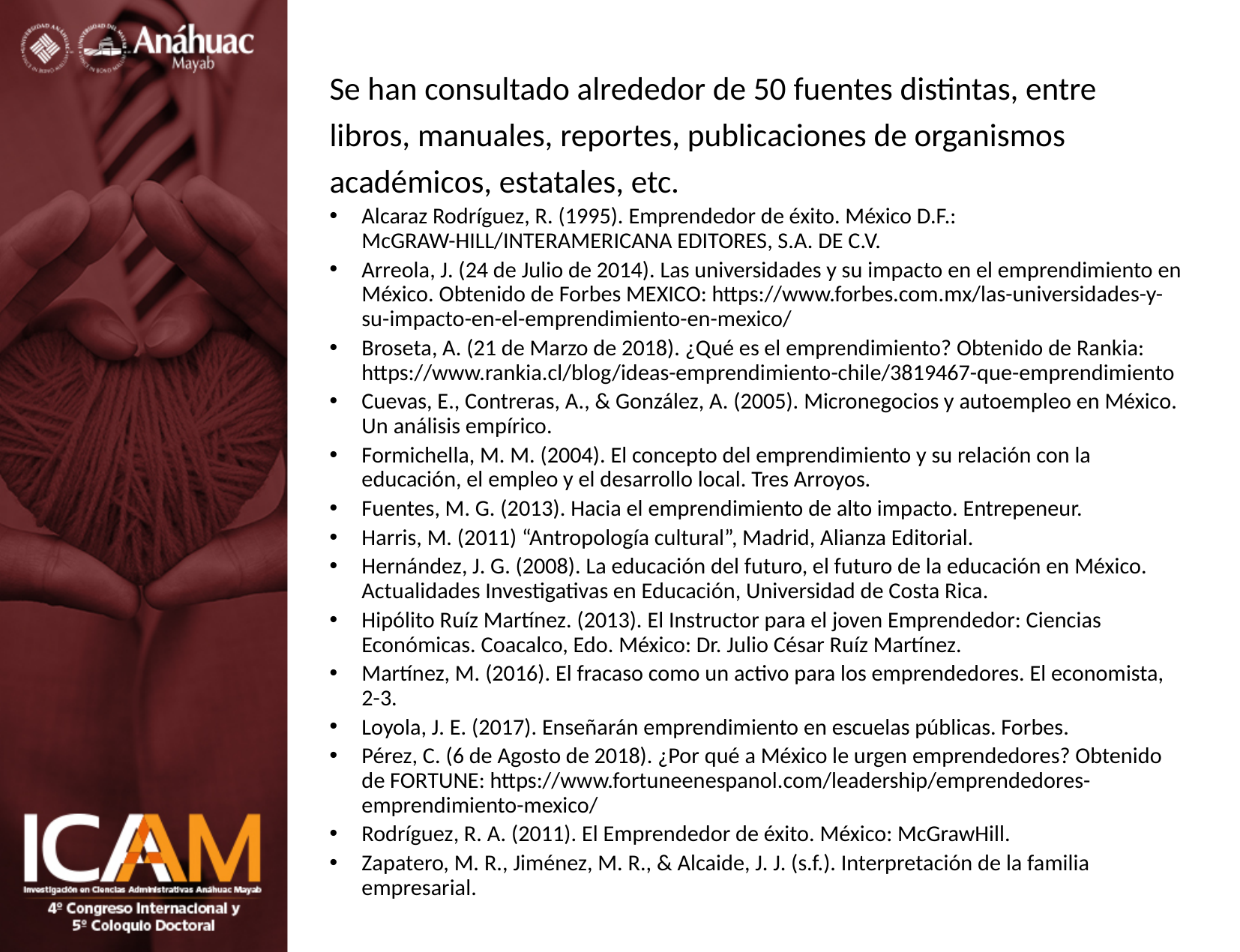

Se han consultado alrededor de 50 fuentes distintas, entre libros, manuales, reportes, publicaciones de organismos académicos, estatales, etc.
Alcaraz Rodríguez, R. (1995). Emprendedor de éxito. México D.F.: McGRAW-HILL/INTERAMERICANA EDITORES, S.A. DE C.V.
Arreola, J. (24 de Julio de 2014). Las universidades y su impacto en el emprendimiento en México. Obtenido de Forbes MEXICO: https://www.forbes.com.mx/las-universidades-y-su-impacto-en-el-emprendimiento-en-mexico/
Broseta, A. (21 de Marzo de 2018). ¿Qué es el emprendimiento? Obtenido de Rankia: https://www.rankia.cl/blog/ideas-emprendimiento-chile/3819467-que-emprendimiento
Cuevas, E., Contreras, A., & González, A. (2005). Micronegocios y autoempleo en México. Un análisis empírico.
Formichella, M. M. (2004). El concepto del emprendimiento y su relación con la educación, el empleo y el desarrollo local. Tres Arroyos.
Fuentes, M. G. (2013). Hacia el emprendimiento de alto impacto. Entrepeneur.
Harris, M. (2011) “Antropología cultural”, Madrid, Alianza Editorial.
Hernández, J. G. (2008). La educación del futuro, el futuro de la educación en México. Actualidades Investigativas en Educación, Universidad de Costa Rica.
Hipólito Ruíz Martínez. (2013). El Instructor para el joven Emprendedor: Ciencias Económicas. Coacalco, Edo. México: Dr. Julio César Ruíz Martínez.
Martínez, M. (2016). El fracaso como un activo para los emprendedores. El economista, 2-3.
Loyola, J. E. (2017). Enseñarán emprendimiento en escuelas públicas. Forbes.
Pérez, C. (6 de Agosto de 2018). ¿Por qué a México le urgen emprendedores? Obtenido de FORTUNE: https://www.fortuneenespanol.com/leadership/emprendedores-emprendimiento-mexico/
Rodríguez, R. A. (2011). El Emprendedor de éxito. México: McGrawHill.
Zapatero, M. R., Jiménez, M. R., & Alcaide, J. J. (s.f.). Interpretación de la familia empresarial.